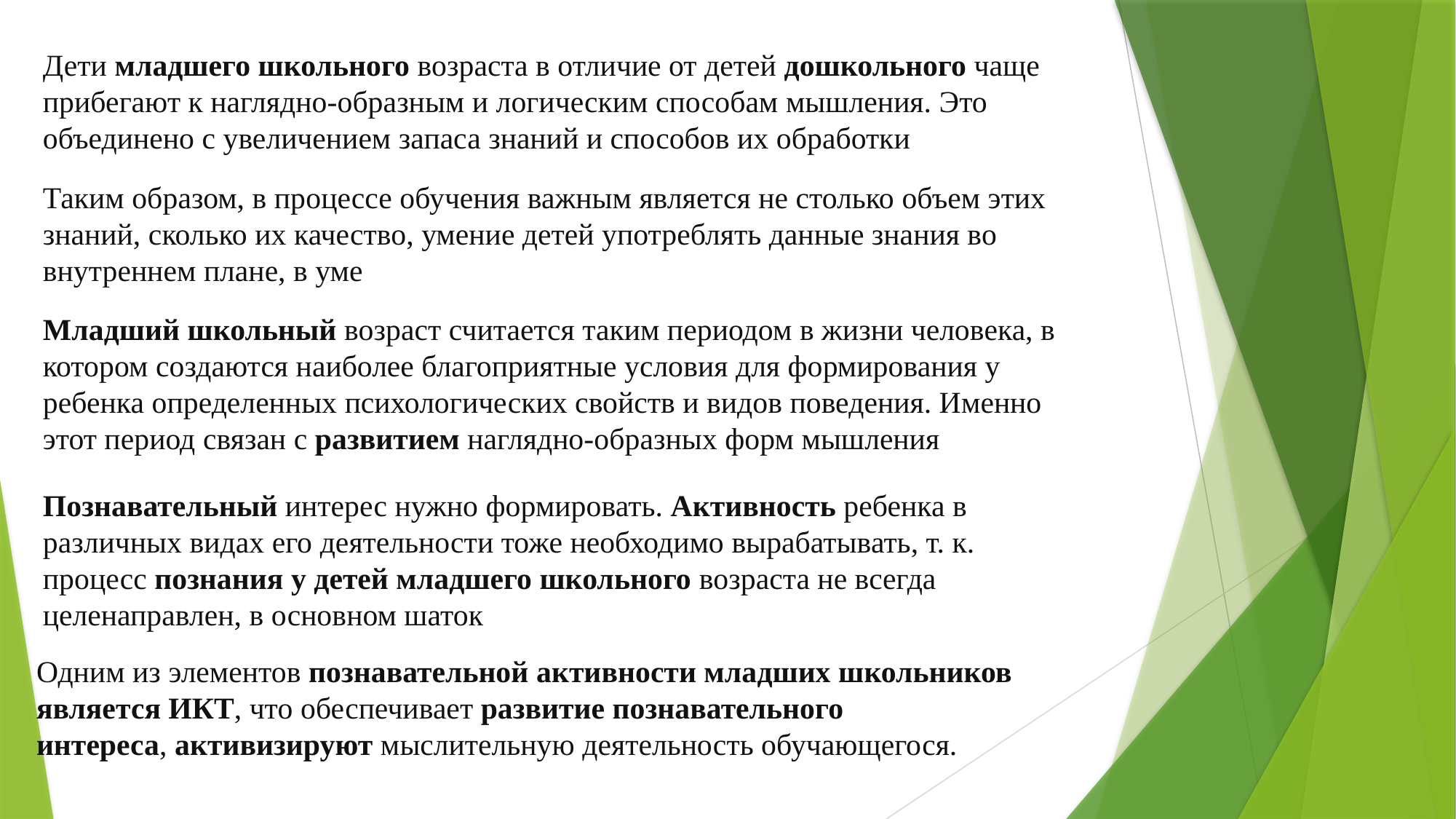

Дети младшего школьного возраста в отличие от детей дошкольного чаще прибегают к наглядно-образным и логическим способам мышления. Это объединено с увеличением запаса знаний и способов их обработки
#
Таким образом, в процессе обучения важным является не столько объем этих знаний, сколько их качество, умение детей употреблять данные знания во внутреннем плане, в уме
Младший школьный возраст считается таким периодом в жизни человека, в котором создаются наиболее благоприятные условия для формирования у ребенка определенных психологических свойств и видов поведения. Именно этот период связан с развитием наглядно-образных форм мышления
Познавательный интерес нужно формировать. Активность ребенка в различных видах его деятельности тоже необходимо вырабатывать, т. к. процесс познания у детей младшего школьного возраста не всегда целенаправлен, в основном шаток
Одним из элементов познавательной активности младших школьников является ИКТ, что обеспечивает развитие познавательного интереса, активизируют мыслительную деятельность обучающегося.